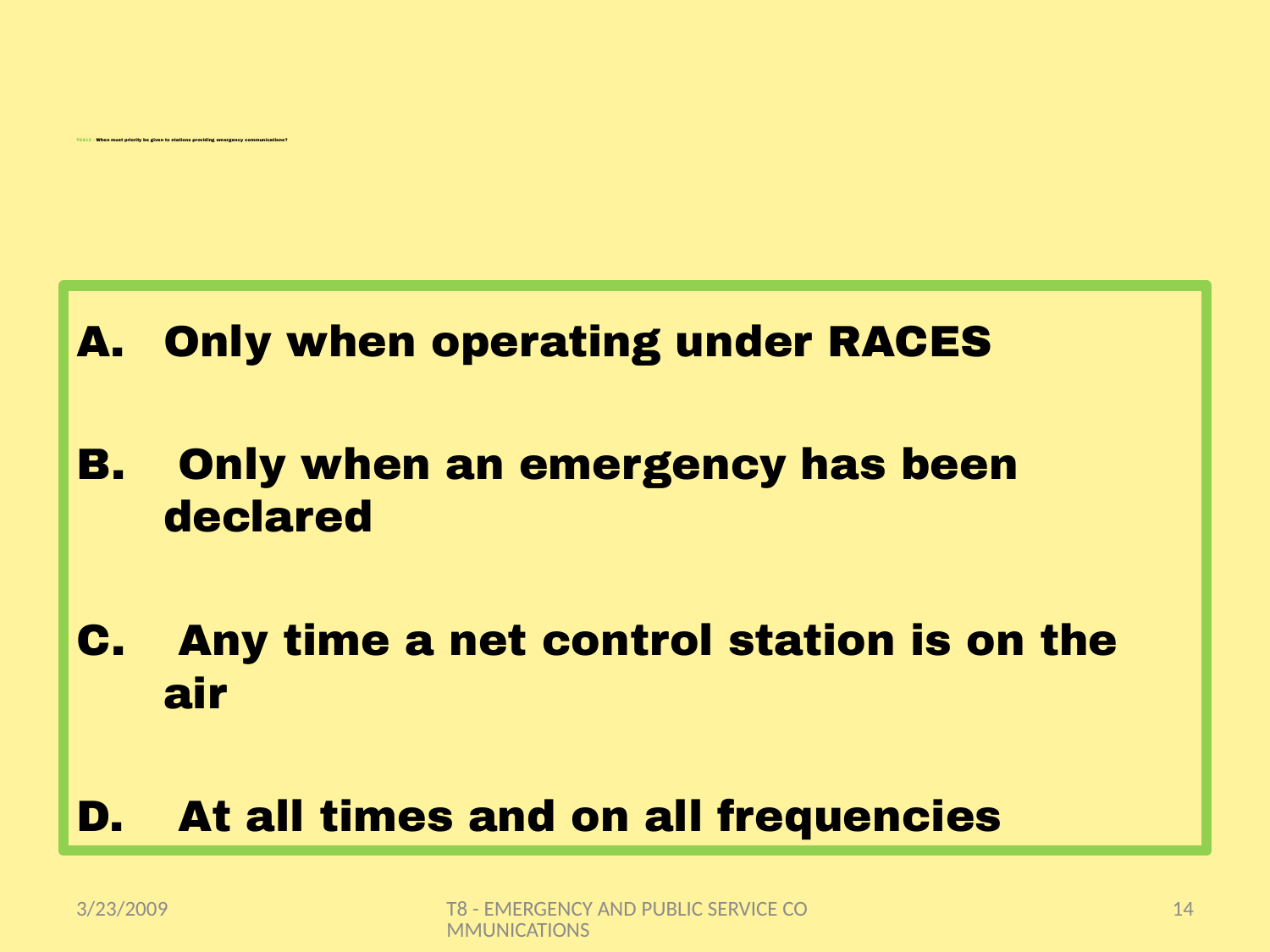

# T8A12 - When must priority be given to stations providing emergency communications?

Only when operating under RACES

 Only when an emergency has been declared

 Any time a net control station is on the air

 At all times and on all frequencies
3/23/2009
T8 - EMERGENCY AND PUBLIC SERVICE COMMUNICATIONS
14